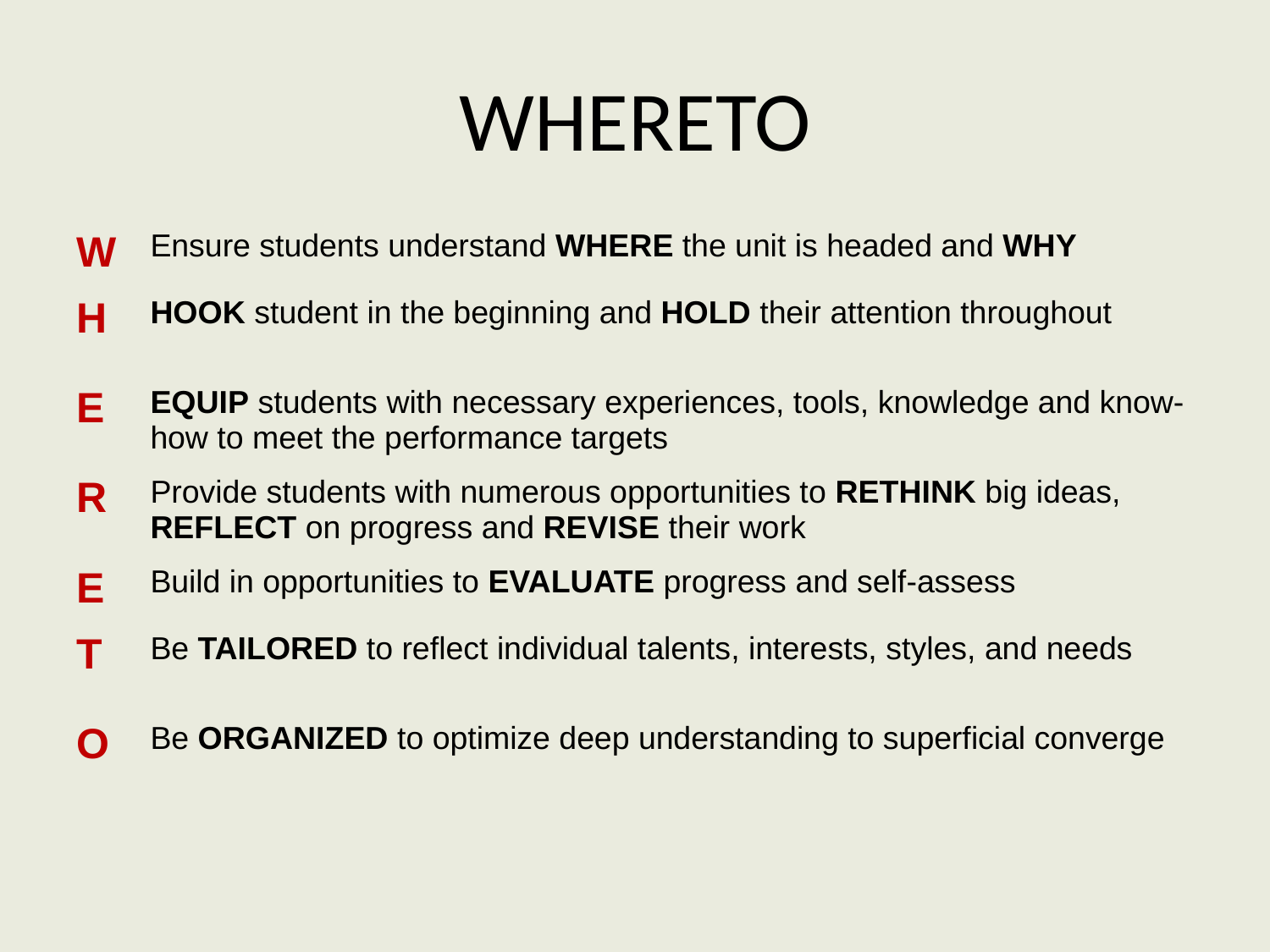

# WHERETO
|  |
| --- |
| W | Ensure students understand WHERE the unit is headed and WHY |
| --- | --- |
| H | HOOK student in the beginning and HOLD their attention throughout |
| E | EQUIP students with necessary experiences, tools, knowledge and know-how to meet the performance targets |
| R | Provide students with numerous opportunities to RETHINK big ideas, REFLECT on progress and REVISE their work |
| E | Build in opportunities to EVALUATE progress and self-assess |
| T | Be TAILORED to reflect individual talents, interests, styles, and needs |
| O | Be ORGANIZED to optimize deep understanding to superficial converge |